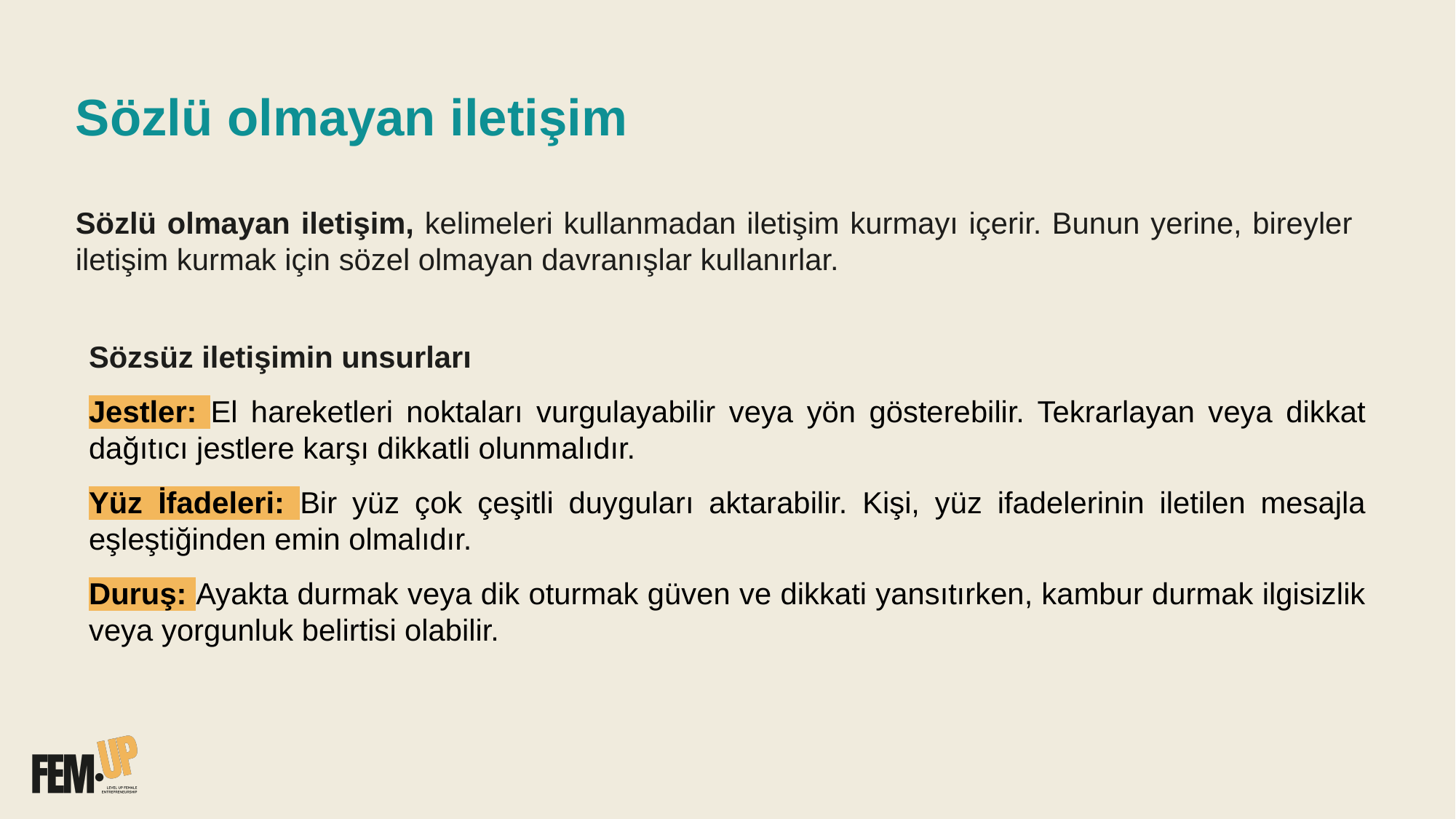

# Sözlü olmayan iletişim
Sözlü olmayan iletişim, kelimeleri kullanmadan iletişim kurmayı içerir. Bunun yerine, bireyler iletişim kurmak için sözel olmayan davranışlar kullanırlar.
Sözsüz iletişimin unsurları
Jestler: El hareketleri noktaları vurgulayabilir veya yön gösterebilir. Tekrarlayan veya dikkat dağıtıcı jestlere karşı dikkatli olunmalıdır.
Yüz İfadeleri: Bir yüz çok çeşitli duyguları aktarabilir. Kişi, yüz ifadelerinin iletilen mesajla eşleştiğinden emin olmalıdır.
Duruş: Ayakta durmak veya dik oturmak güven ve dikkati yansıtırken, kambur durmak ilgisizlik veya yorgunluk belirtisi olabilir.